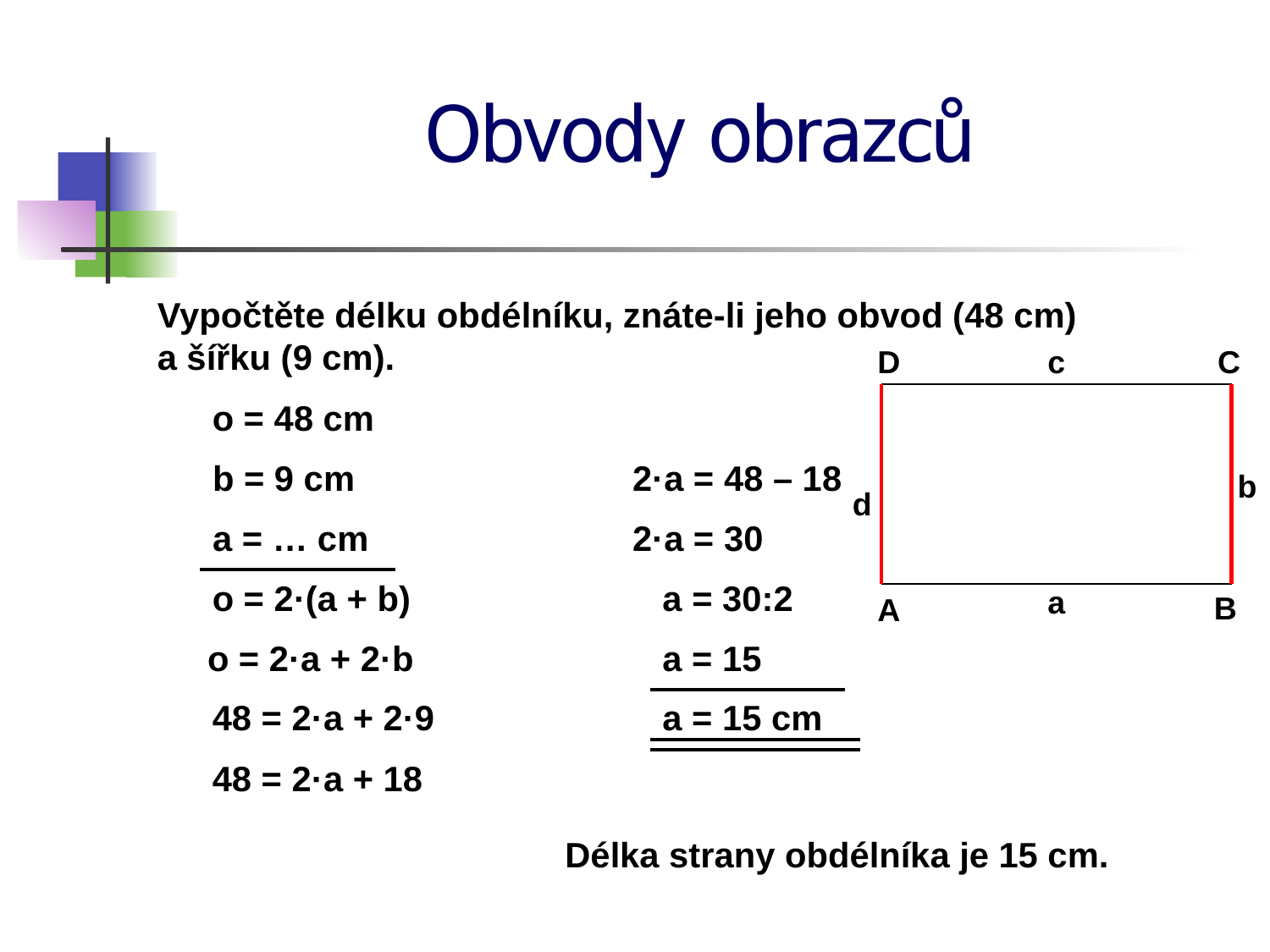

# Obvody obrazců
Vypočtěte délku obdélníku, znáte-li jeho obvod (48 cm) a šířku (9 cm).
D
c
C
o = 48 cm
b = 9 cm
2·a = 48 – 18
b
d
a = … cm
2·a = 30
o = 2·(a + b)
a = 30:2
a
B
A
o = 2·a + 2·b
a = 15
48 = 2·a + 2·9
a = 15 cm
48 = 2·a + 18
Délka strany obdélníka je 15 cm.